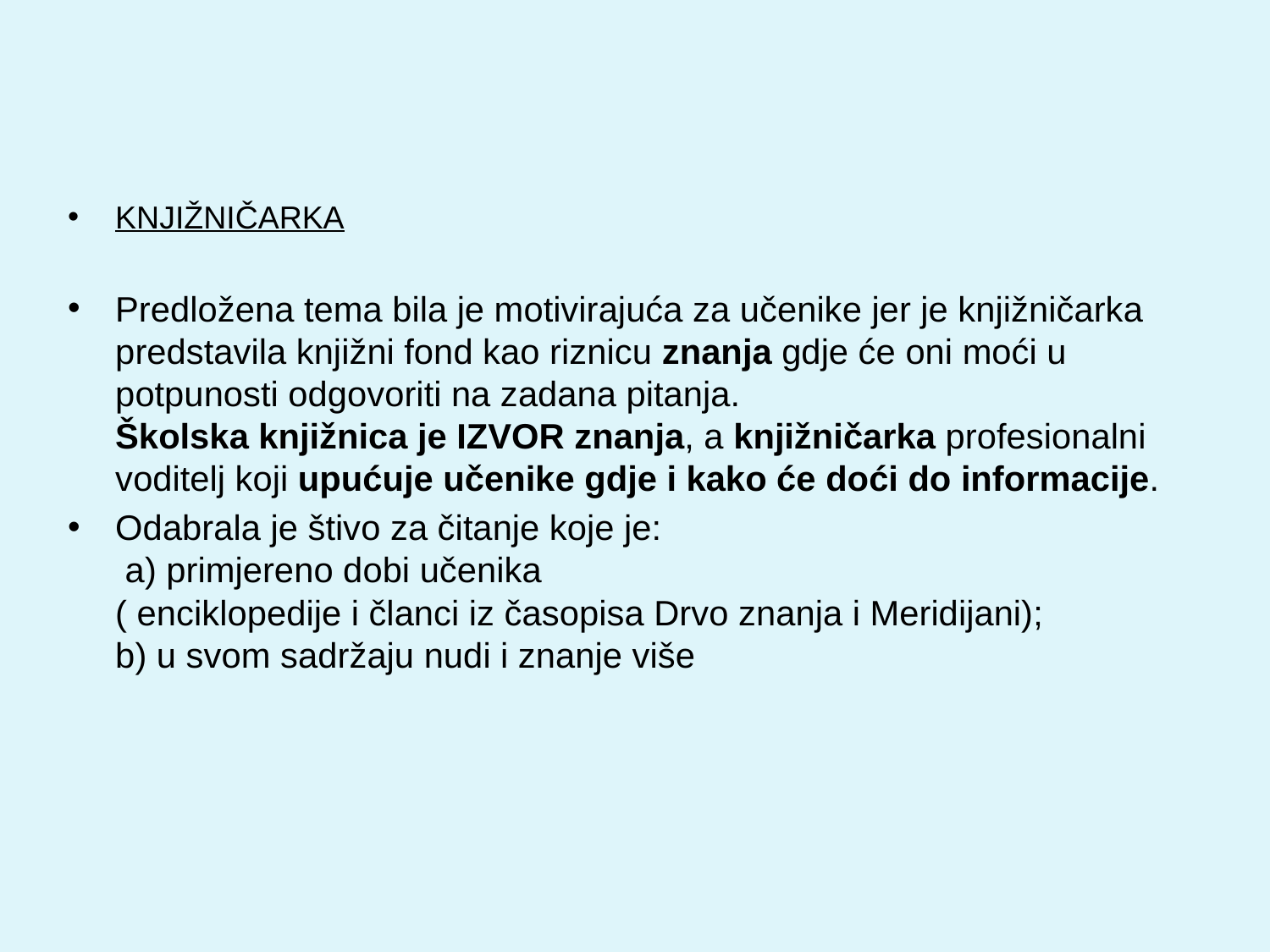

#

KNJIŽNIČARKA

Predložena tema bila je motivirajuća za učenike jer je knjižničarka predstavila knjižni fond kao riznicu znanja gdje će oni moći u potpunosti odgovoriti na zadana pitanja.
Školska knjižnica je IZVOR znanja, a knjižničarka profesionalni voditelj koji upućuje učenike gdje i kako će doći do informacije.
Odabrala je štivo za čitanje koje je:
 a) primjereno dobi učenika
( enciklopedije i članci iz časopisa Drvo znanja i Meridijani);
b) u svom sadržaju nudi i znanje više